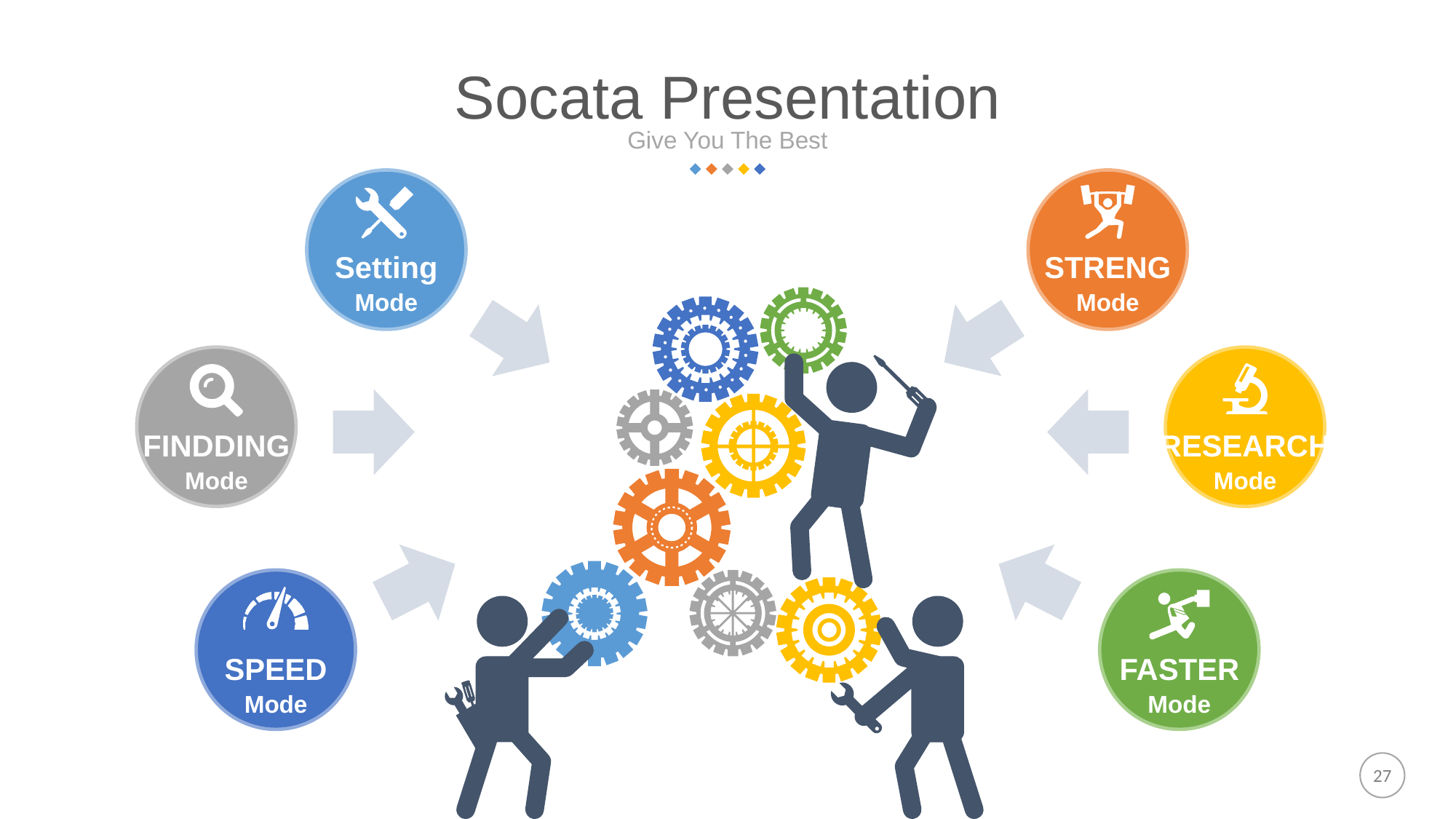

Socata Presentation
Give You The Best

Setting
Mode

STRENG
Mode

FINDDING
Mode

RESEARCH
Mode

SPEED
Mode

FASTER
Mode